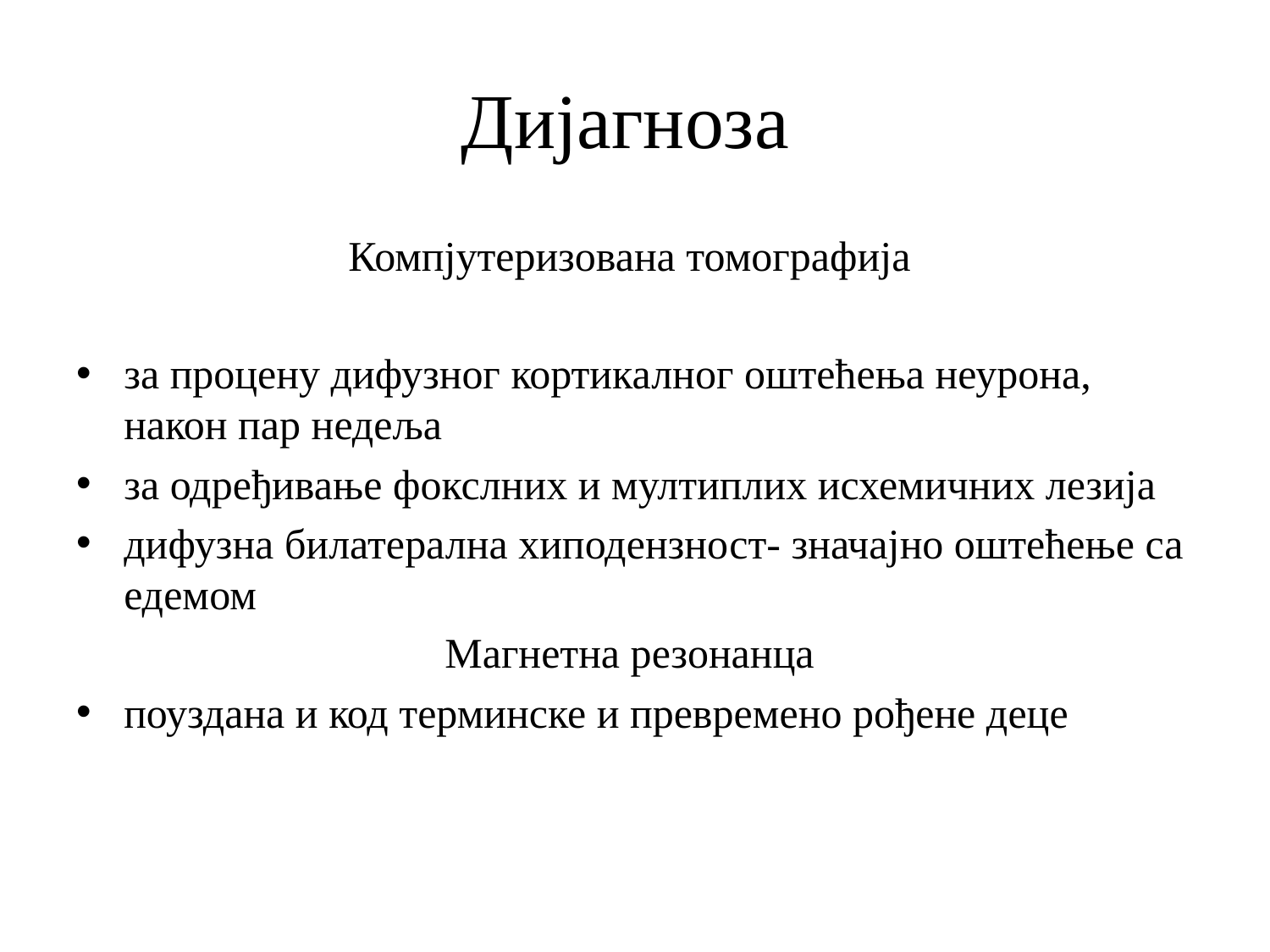

# Дијагноза
Компјутеризована томографија

за процену дифузног кортикалног оштећења неурона, након пар недеља
за одређивање фокслних и мултиплих исхемичних лезија
дифузна билатерална хиподензност- значајно оштећење са едемом
Магнетна резонанца
поуздана и код терминске и превремено рођене деце